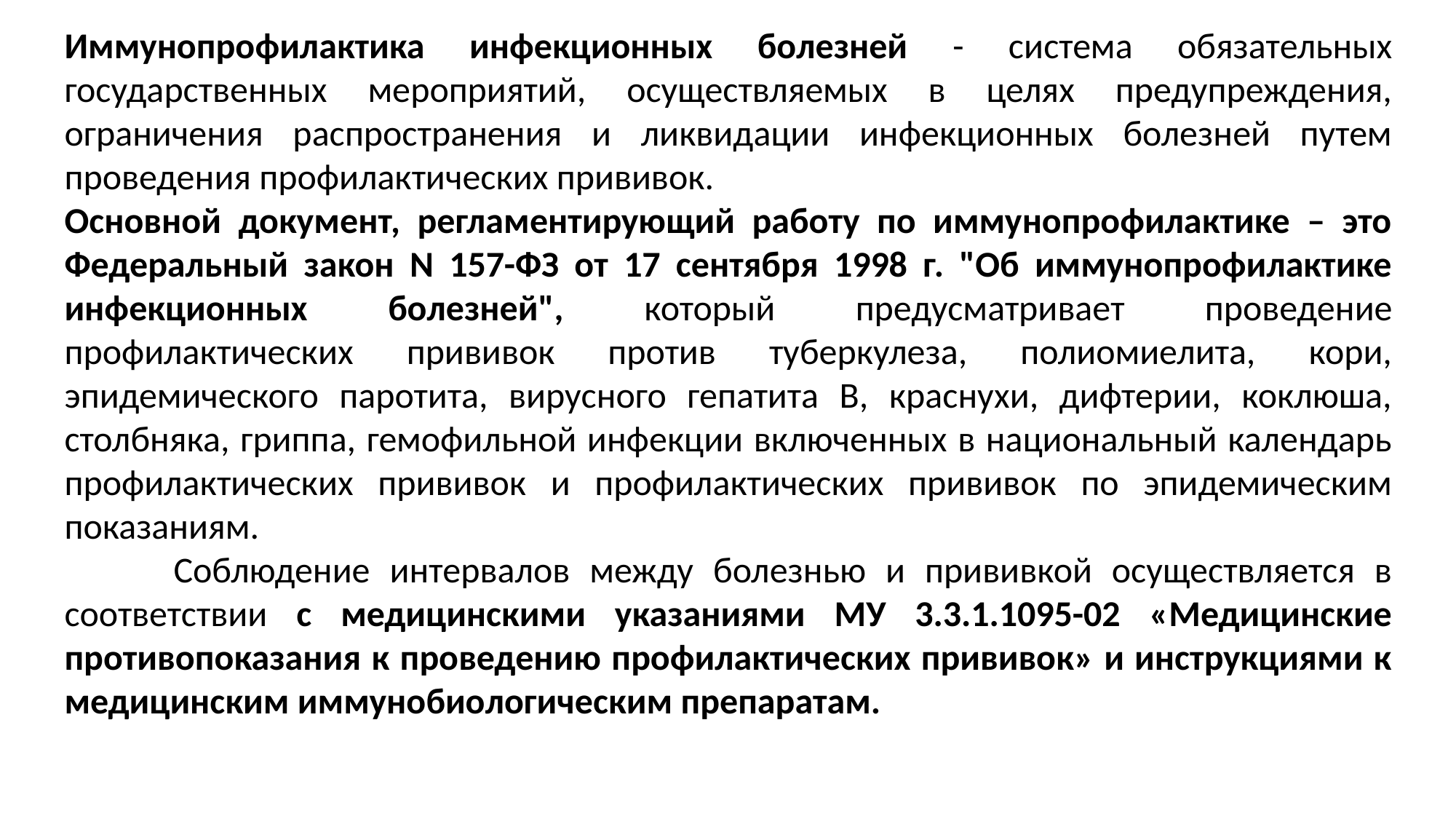

Иммунопрофилактика инфекционных болезней - система обязательных государственных мероприятий, осуществляемых в целях предупреждения, ограничения распространения и ликвидации инфекционных болезней путем проведения профилактических прививок.
Основной документ, регламентирующий работу по иммунопрофилактике – это Федеральный закон N 157-ФЗ от 17 сентября 1998 г. "Об иммунопрофилактике инфекционных болезней", который предусматривает проведение профилактических прививок против туберкулеза, полиомиелита, кори, эпидемического паротита, вирусного гепатита В, краснухи, дифтерии, коклюша, столбняка, гриппа, гемофильной инфекции включенных в национальный календарь профилактических прививок и профилактических прививок по эпидемическим показаниям.
	Соблюдение интервалов между болезнью и прививкой осуществляется в соответствии с медицинскими указаниями МУ 3.3.1.1095-02 «Медицинские противопоказания к проведению профилактических прививок» и инструкциями к медицинским иммунобиологическим препаратам.

#